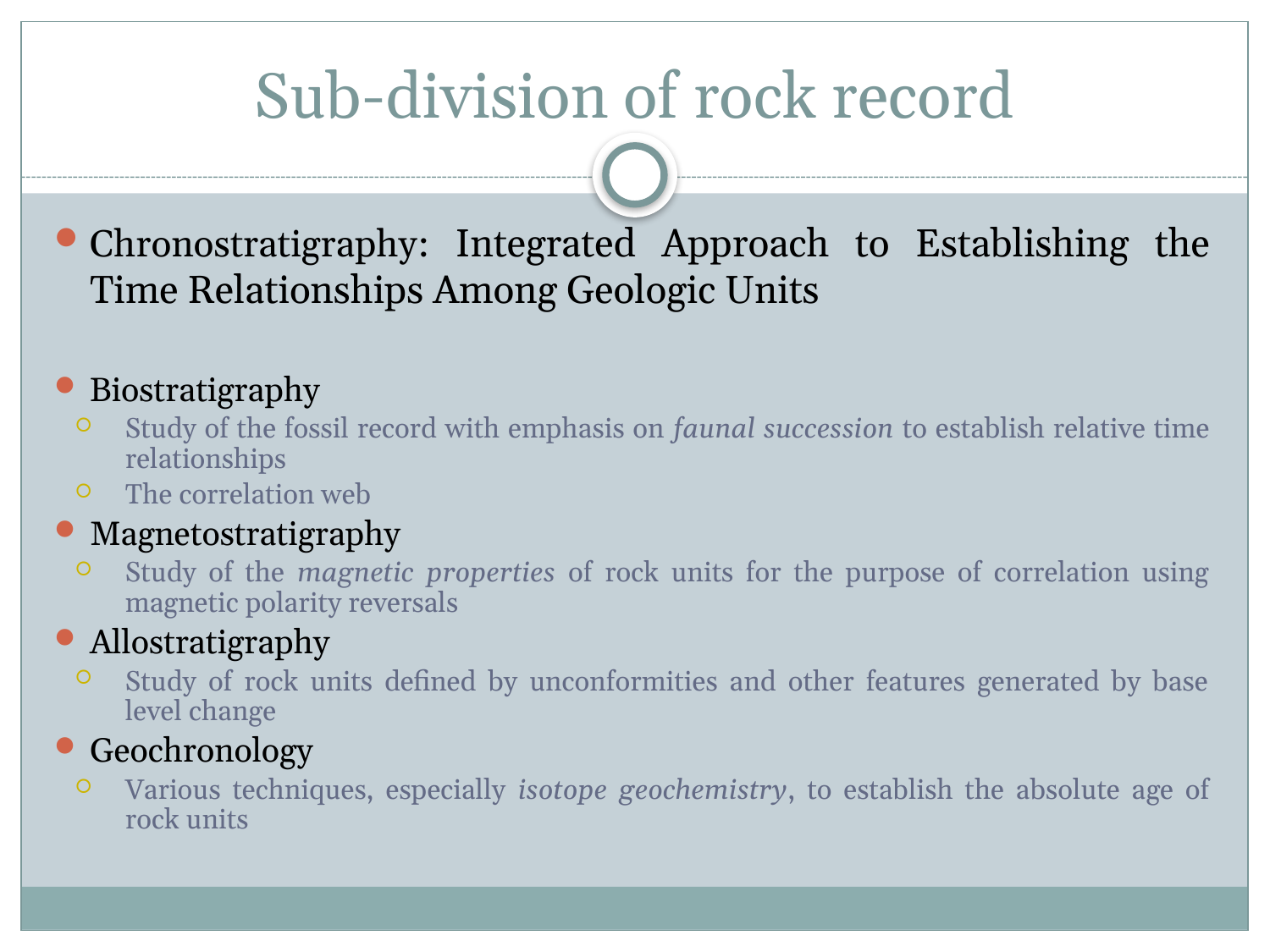

# Sub-division of rock record
Chronostratigraphy: Integrated Approach to Establishing the Time Relationships Among Geologic Units

Biostratigraphy
Study of the fossil record with emphasis on faunal succession to establish relative time relationships
The correlation web
Magnetostratigraphy
Study of the magnetic properties of rock units for the purpose of correlation using magnetic polarity reversals
Allostratigraphy
Study of rock units defined by unconformities and other features generated by base level change
Geochronology
Various techniques, especially isotope geochemistry, to establish the absolute age of rock units